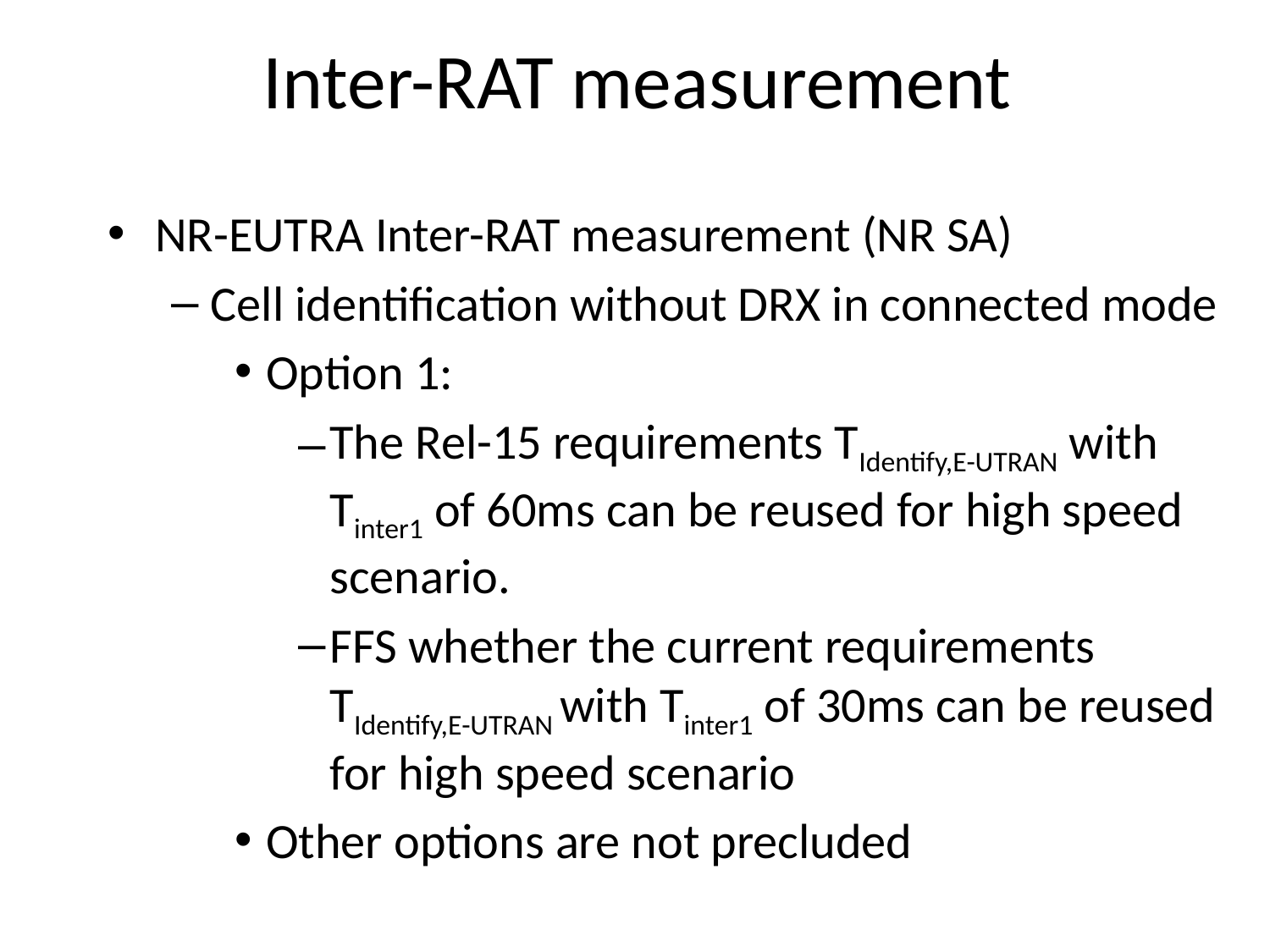

# Inter-RAT measurement
NR-EUTRA Inter-RAT measurement (NR SA)
Cell identification without DRX in connected mode
Option 1:
The Rel-15 requirements TIdentify,E-UTRAN with Tinter1 of 60ms can be reused for high speed scenario.
FFS whether the current requirements TIdentify,E-UTRAN with Tinter1 of 30ms can be reused for high speed scenario
Other options are not precluded